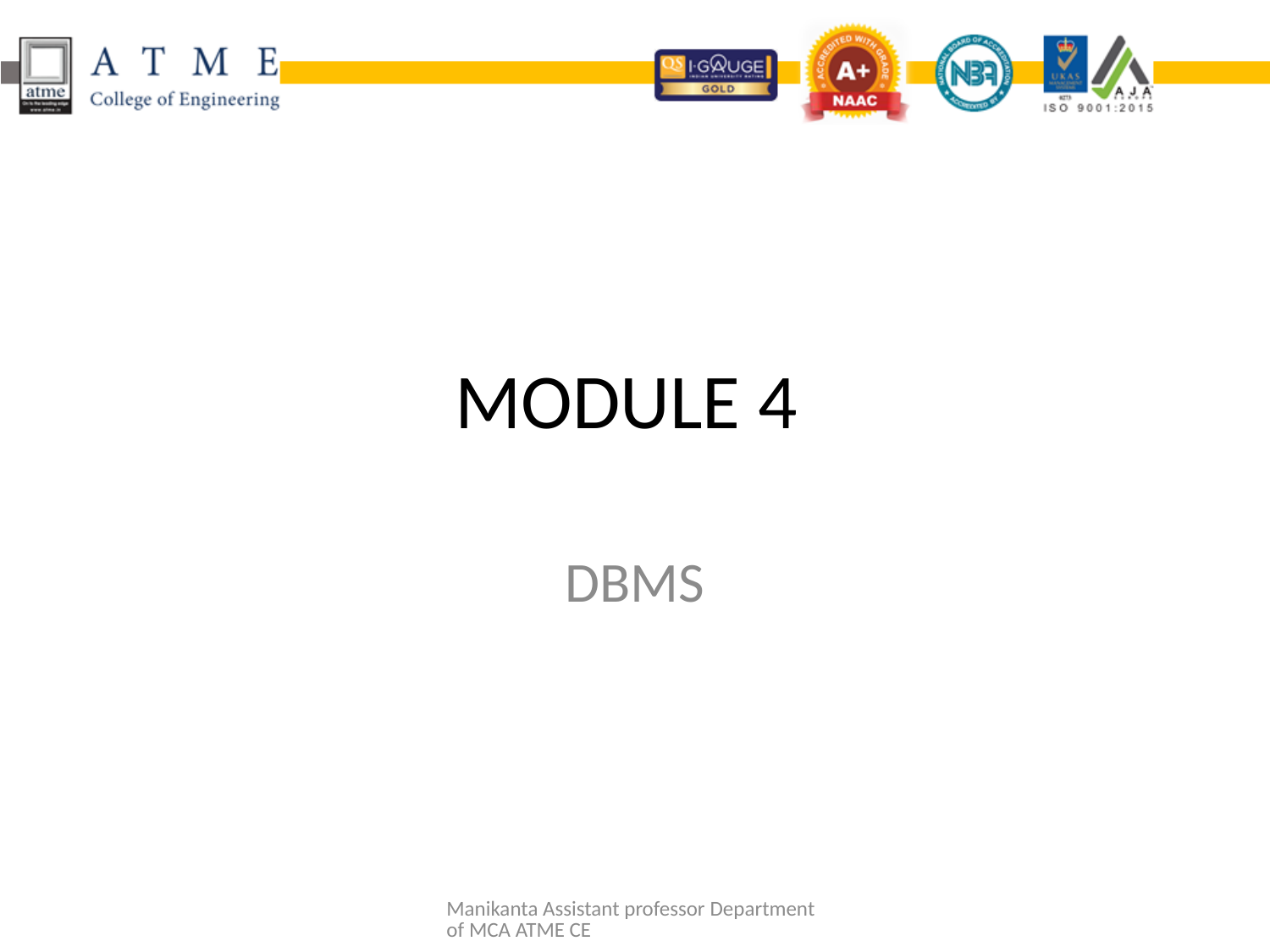

# MODULE 4
DBMS
Manikanta Assistant professor Department of MCA ATME CE